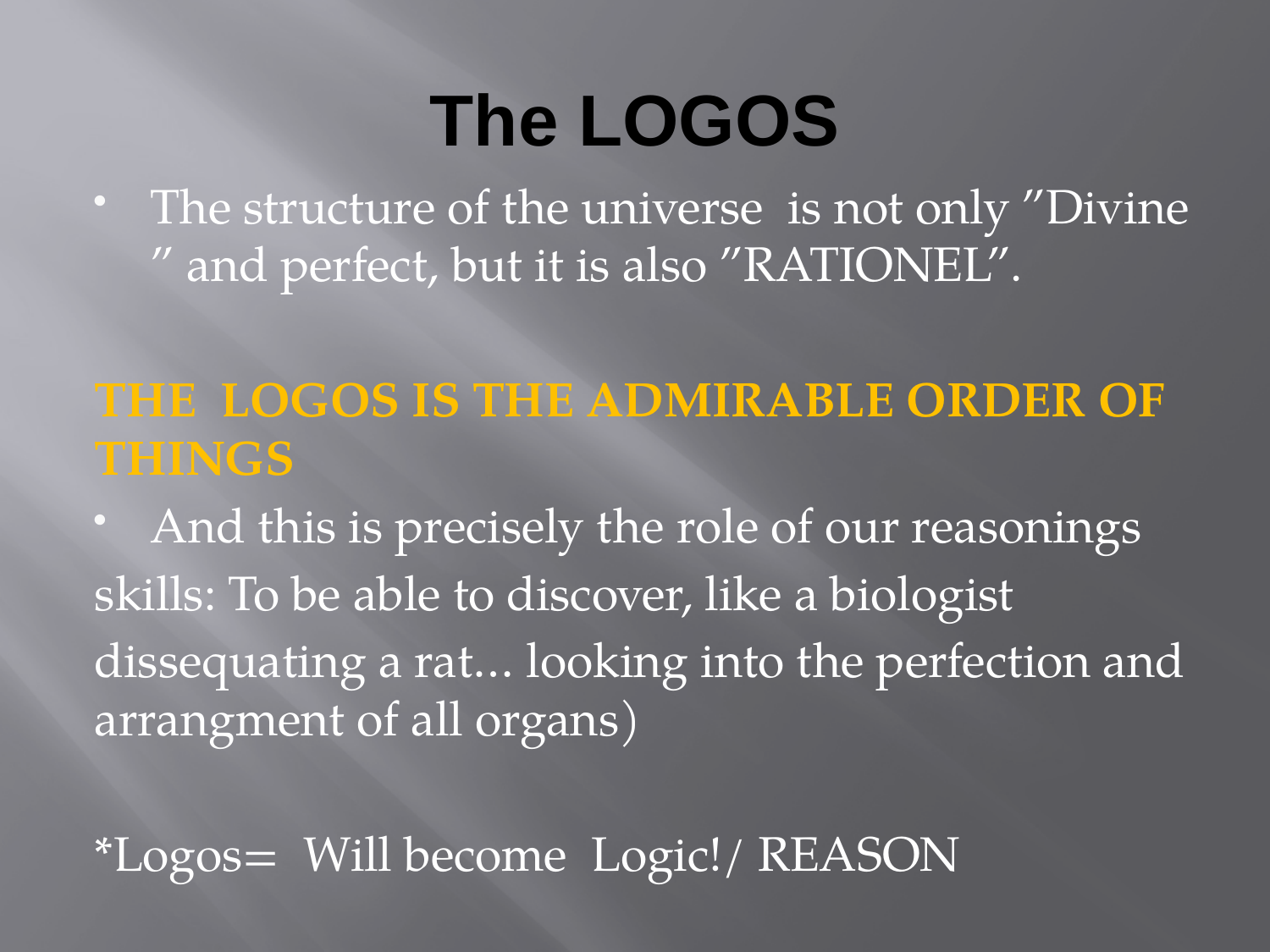

# The LOGOS
The structure of the universe  is not only ”Divine ” and perfect, but it is also ”RATIONEL”.

THE  LOGOS IS THE ADMIRABLE ORDER OF THINGS
And this is precisely the role of our reasonings
skills: To be able to discover, like a biologist
dissequating a rat… looking into the perfection and arrangment of all organs)

*Logos=  Will become  Logic!/ REASON